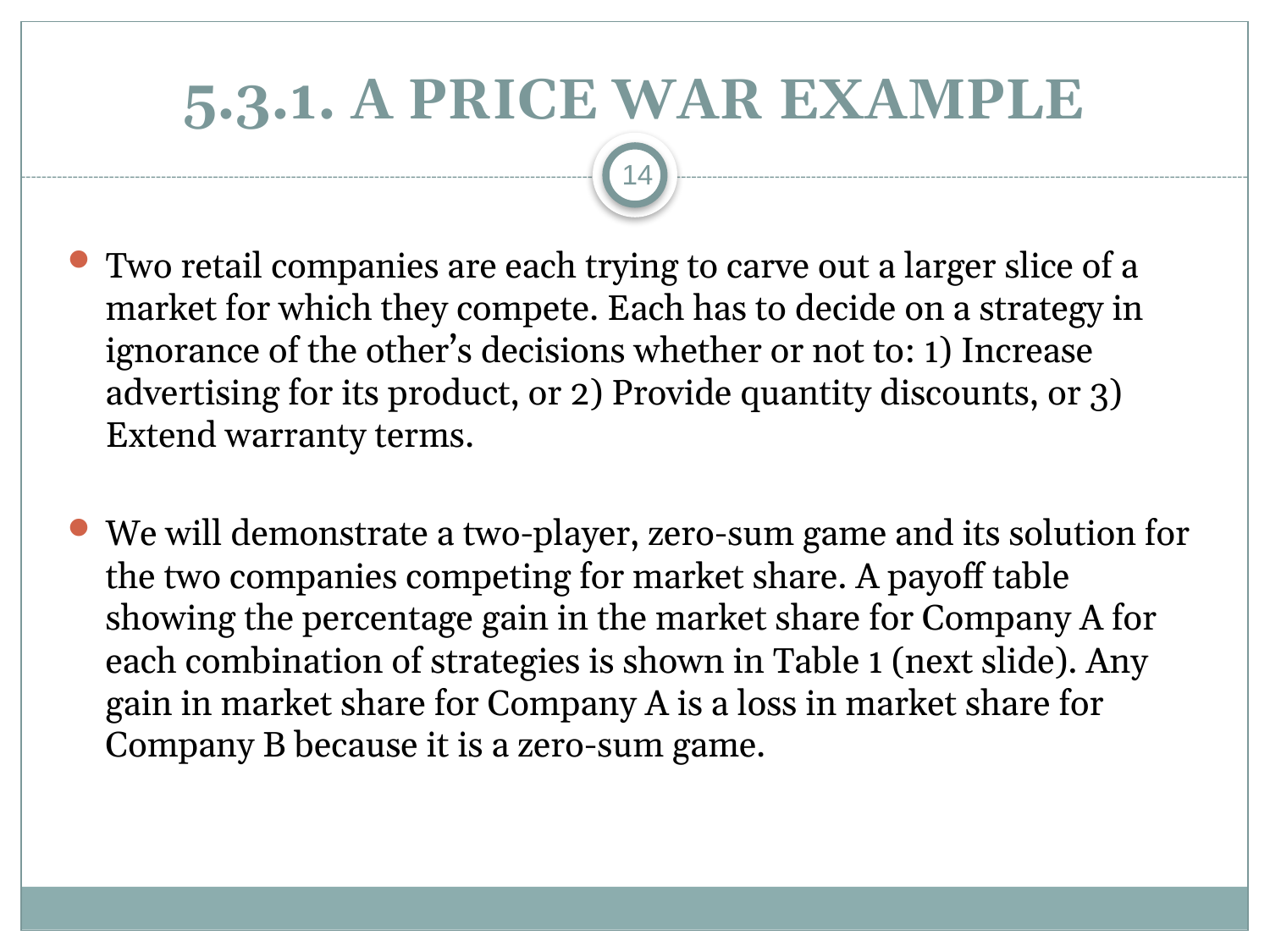

# 5.3.1. A Price War Example
14
Two retail companies are each trying to carve out a larger slice of a market for which they compete. Each has to decide on a strategy in ignorance of the other’s decisions whether or not to: 1) Increase advertising for its product, or 2) Provide quantity discounts, or 3) Extend warranty terms.

We will demonstrate a two-player, zero-sum game and its solution for the two companies competing for market share. A payoff table showing the percentage gain in the market share for Company A for each combination of strategies is shown in Table 1 (next slide). Any gain in market share for Company A is a loss in market share for Company B because it is a zero-sum game.